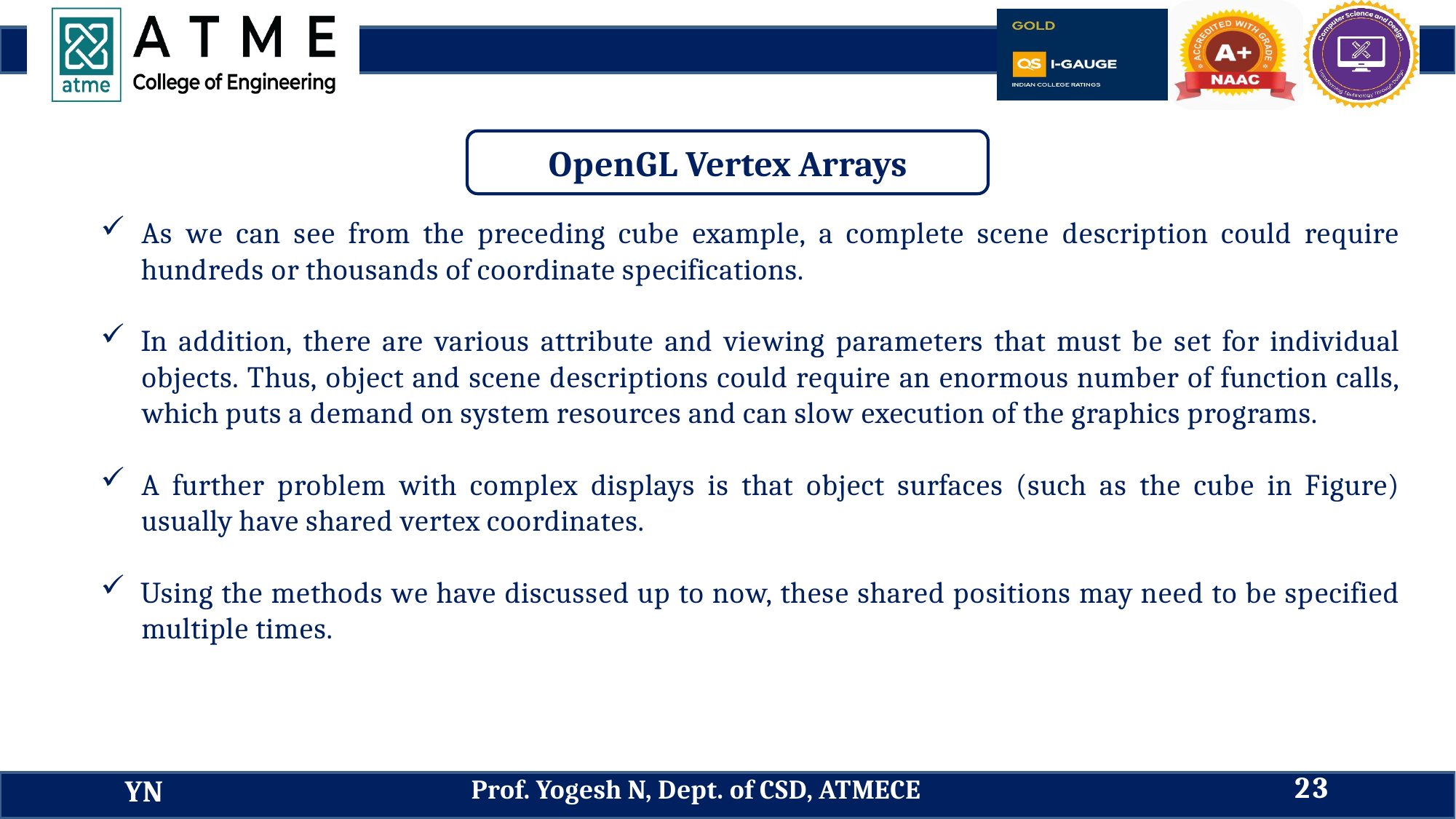

OpenGL Vertex Arrays
As we can see from the preceding cube example, a complete scene description could require hundreds or thousands of coordinate specifications.

In addition, there are various attribute and viewing parameters that must be set for individual objects. Thus, object and scene descriptions could require an enormous number of function calls, which puts a demand on system resources and can slow execution of the graphics programs.

A further problem with complex displays is that object surfaces (such as the cube in Figure) usually have shared vertex coordinates.

Using the methods we have discussed up to now, these shared positions may need to be specified multiple times.
23
Prof. Yogesh N, Dept. of CSD, ATMECE
YN